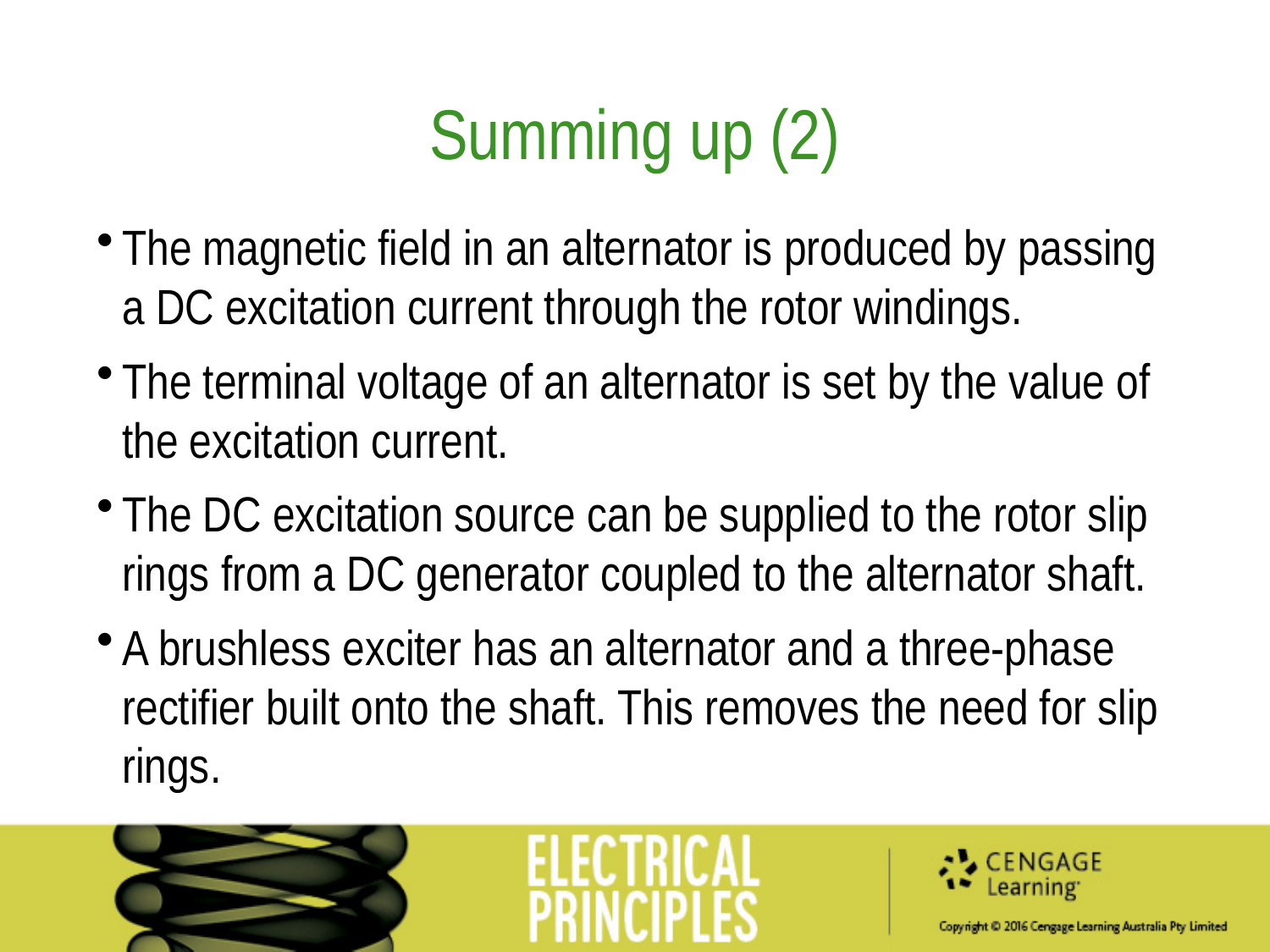

Summing up (2)

The magnetic field in an alternator is produced by passing a DC excitation current through the rotor windings.
The terminal voltage of an alternator is set by the value of the excitation current.
The DC excitation source can be supplied to the rotor slip rings from a DC generator coupled to the alternator shaft.
A brushless exciter has an alternator and a three-phase rectifier built onto the shaft. This removes the need for slip rings.